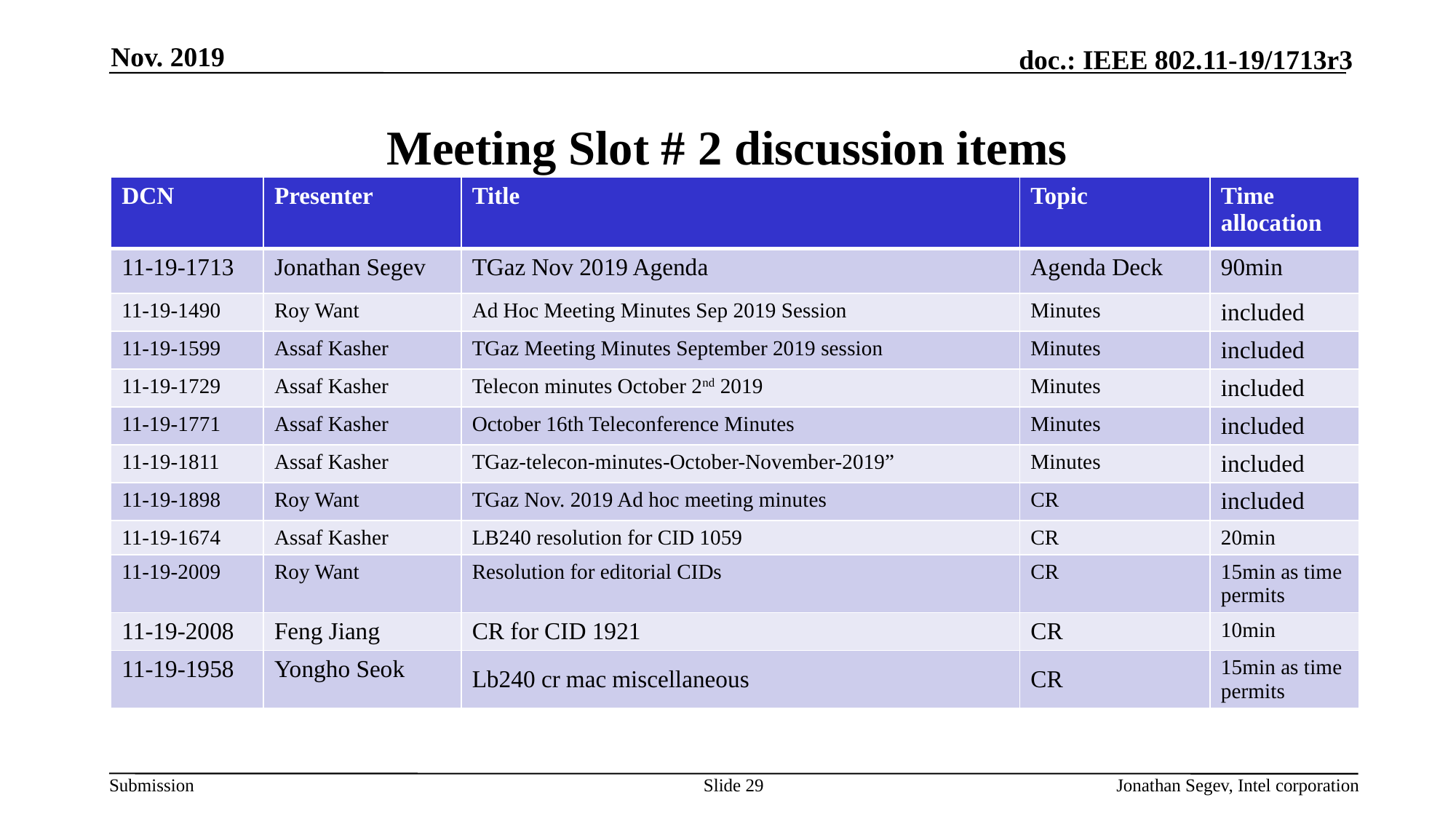

Nov. 2019
# Meeting Slot # 2 discussion items
| DCN | Presenter | Title | Topic | Time allocation |
| --- | --- | --- | --- | --- |
| 11-19-1713 | Jonathan Segev | TGaz Nov 2019 Agenda | Agenda Deck | 90min |
| 11-19-1490 | Roy Want | Ad Hoc Meeting Minutes Sep 2019 Session | Minutes | included |
| 11-19-1599 | Assaf Kasher | TGaz Meeting Minutes September 2019 session | Minutes | included |
| 11-19-1729 | Assaf Kasher | Telecon minutes October 2nd 2019 | Minutes | included |
| 11-19-1771 | Assaf Kasher | October 16th Teleconference Minutes | Minutes | included |
| 11-19-1811 | Assaf Kasher | TGaz-telecon-minutes-October-November-2019” | Minutes | included |
| 11-19-1898 | Roy Want | TGaz Nov. 2019 Ad hoc meeting minutes | CR | included |
| 11-19-1674 | Assaf Kasher | LB240 resolution for CID 1059 | CR | 20min |
| 11-19-2009 | Roy Want | Resolution for editorial CIDs | CR | 15min as time permits |
| 11-19-2008 | Feng Jiang | CR for CID 1921 | CR | 10min |
| 11-19-1958 | Yongho Seok | Lb240 cr mac miscellaneous | CR | 15min as time permits |
Slide 29
Jonathan Segev, Intel corporation